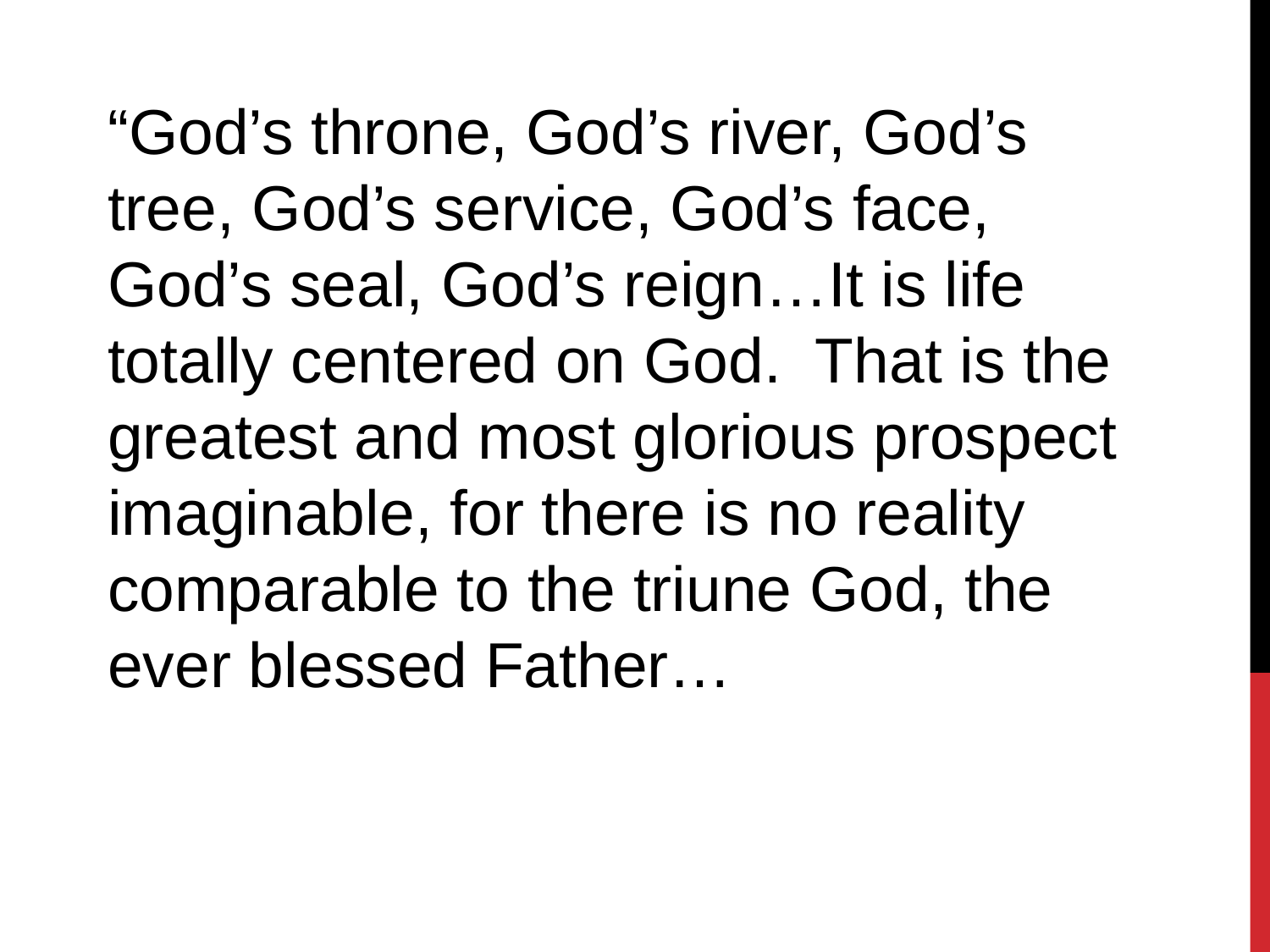

“God’s throne, God’s river, God’s tree, God’s service, God’s face, God’s seal, God’s reign…It is life totally centered on God.  That is the greatest and most glorious prospect imaginable, for there is no reality comparable to the triune God, the ever blessed Father…